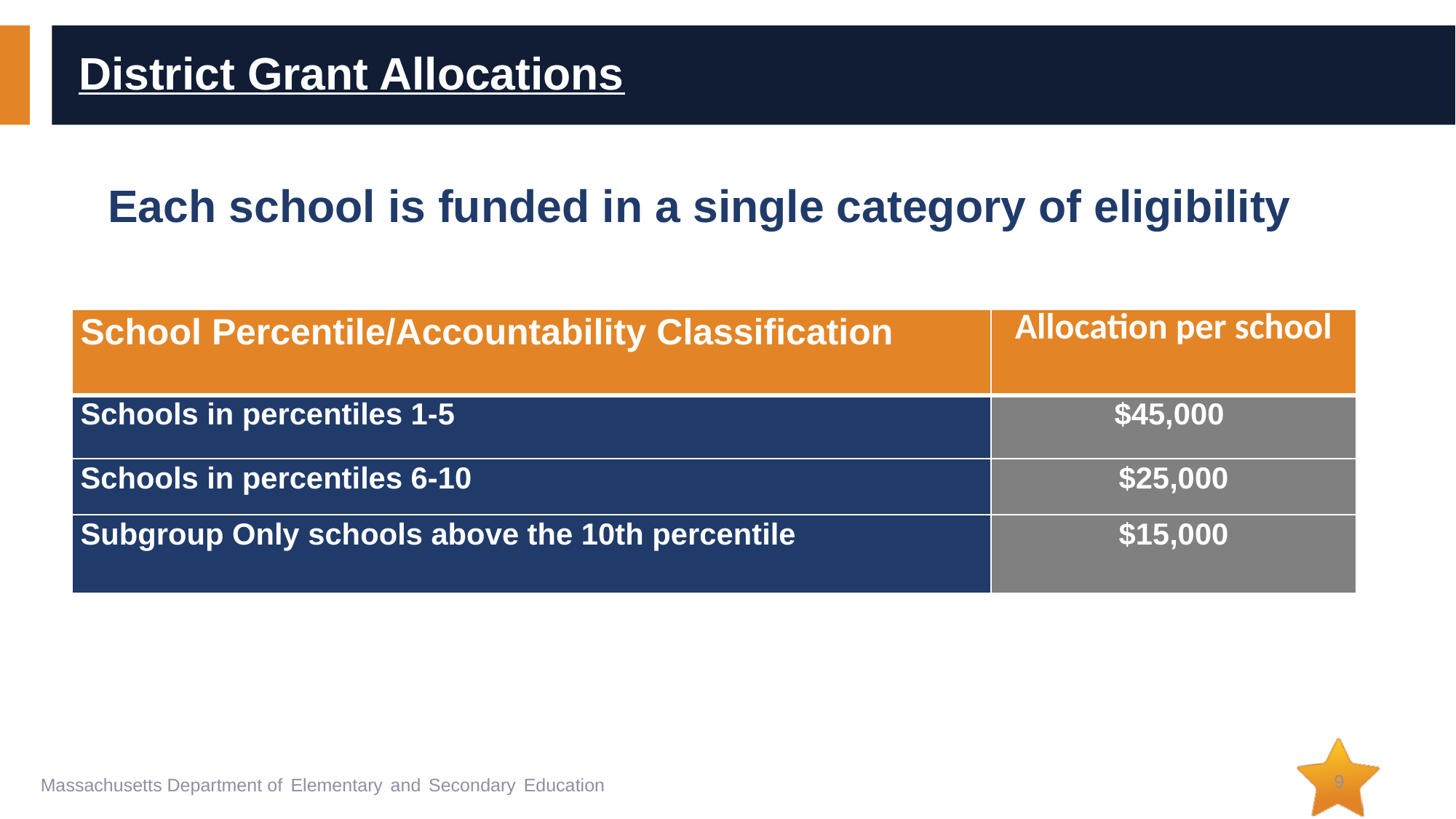

# District Grant Allocations
Each school is funded in a single category of eligibility
| School Percentile/Accountability Classification | Allocation per school |
| --- | --- |
| Schools in percentiles 1-5 | $45,000 |
| Schools in percentiles 6-10 | $25,000 |
| Subgroup Only schools above the 10th percentile | $15,000 |
9